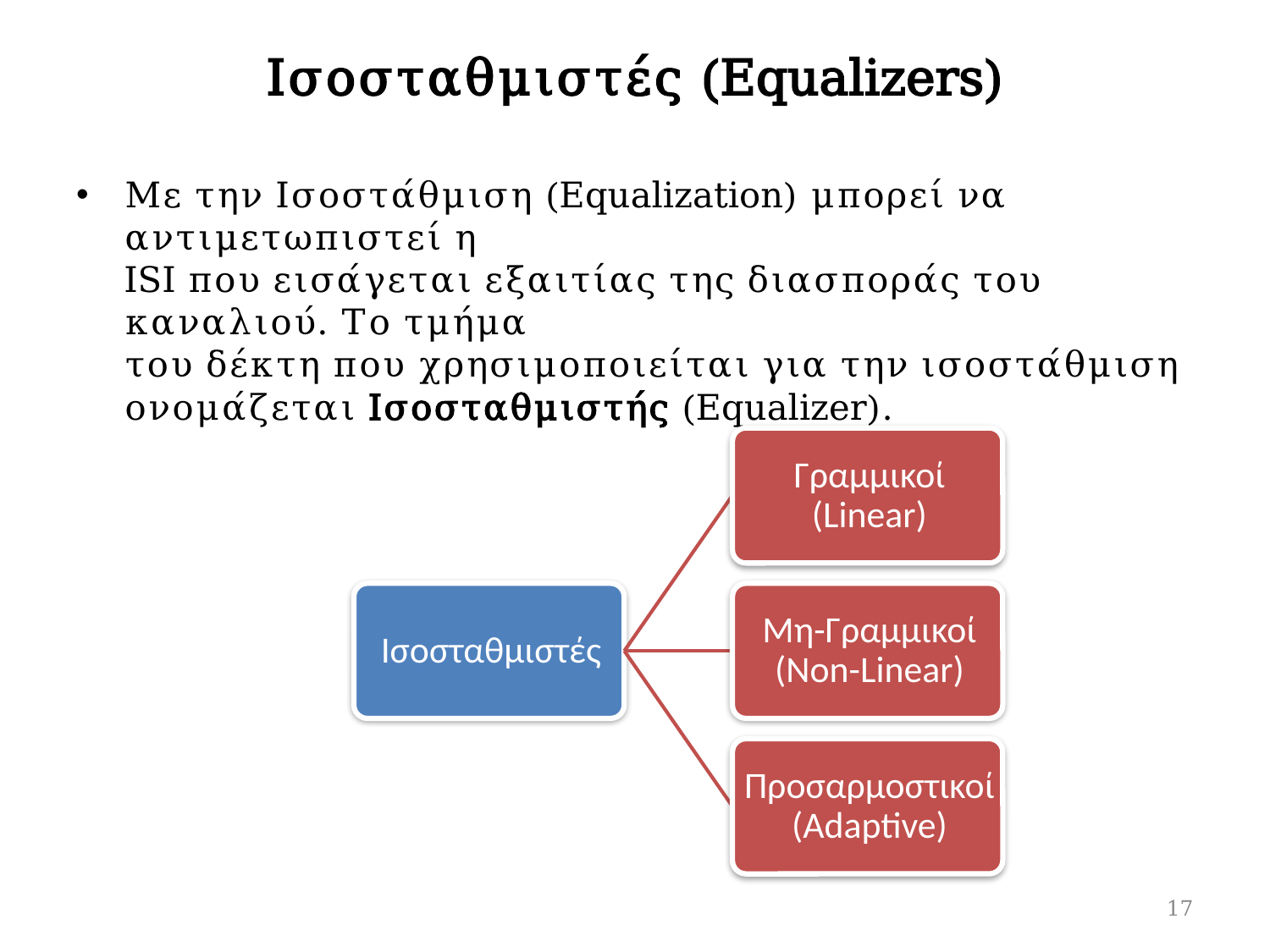

# Ισοσταθμιστές (Equalizers)
Με την Ισοστάθμιση (Equalization) μπορεί να αντιμετωπιστεί η
ISI που εισάγεται εξαιτίας της διασποράς του καναλιού. Το τμήμα
του δέκτη που χρησιμοποιείται για την ισοστάθμιση ονομάζεται Ισοσταθμιστής (Equalizer).

Ισοσταθμιστές

Γραμμικοί (Linear)

Μη-Γραμμικοί (Non-Linear)

Προσαρμοστικοί (Adaptive)
17